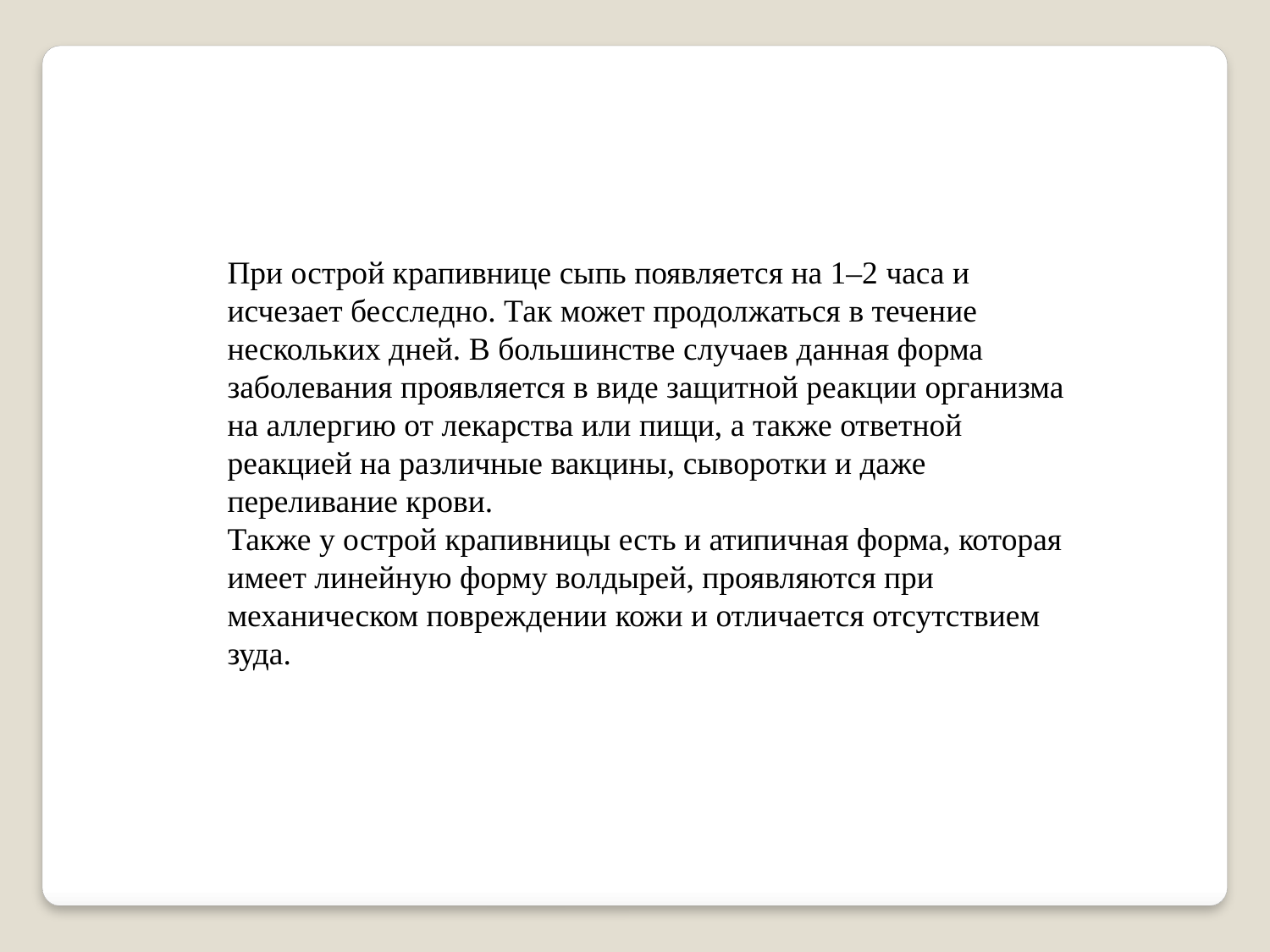

При острой крапивнице сыпь появляется на 1–2 часа и исчезает бесследно. Так может продолжаться в течение нескольких дней. В большинстве случаев данная форма заболевания проявляется в виде защитной реакции организма на аллергию от лекарства или пищи, а также ответной реакцией на различные вакцины, сыворотки и даже переливание крови.
Также у острой крапивницы есть и атипичная форма, которая имеет линейную форму волдырей, проявляются при механическом повреждении кожи и отличается отсутствием зуда.